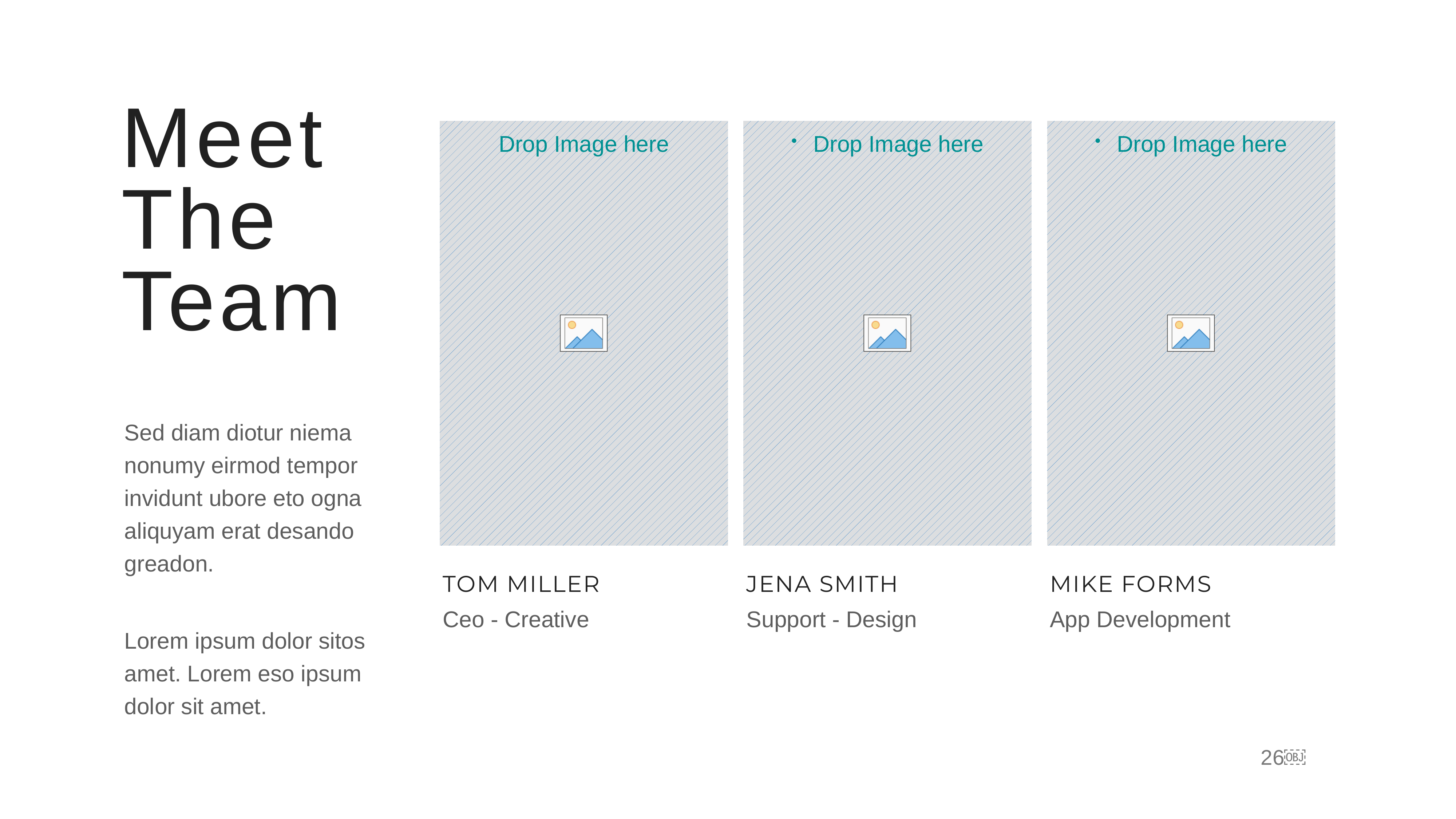

Meet
The
Team

Sed diam diotur niema nonumy eirmod tempor invidunt ubore eto ogna aliquyam erat desando greadon.
Lorem ipsum dolor sitos amet. Lorem eso ipsum dolor sit amet.
TOM MILLER
JENA SMITH
MIKE FORMS
Ceo - Creative
Support - Design
App Development